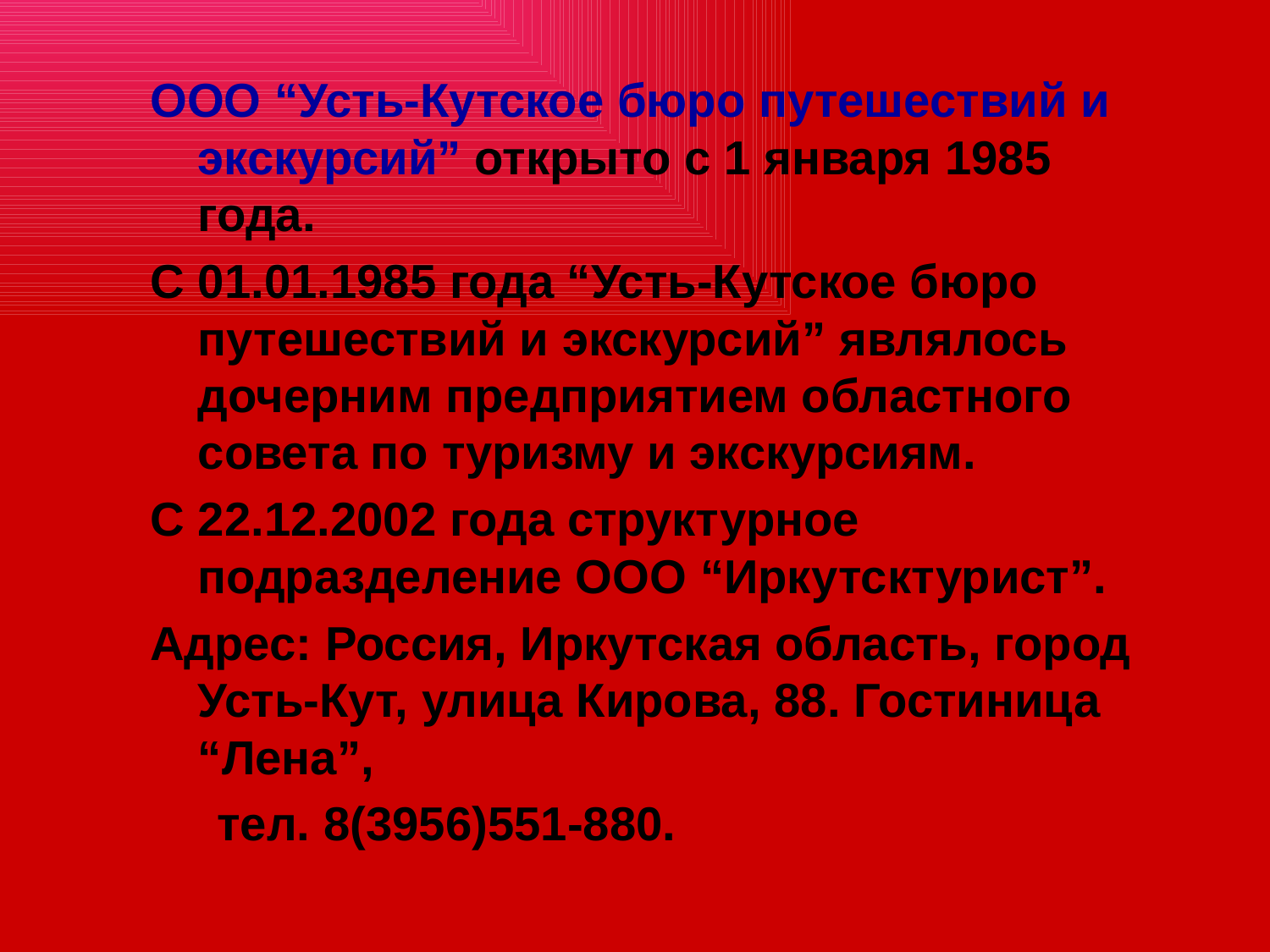

ООО “Усть-Кутское бюро путешествий и экскурсий” открыто с 1 января 1985 года.
С 01.01.1985 года “Усть-Кутское бюро путешествий и экскурсий” являлось дочерним предприятием областного совета по туризму и экскурсиям.
С 22.12.2002 года структурное подразделение ООО “Иркутсктурист”.
Адрес: Россия, Иркутская область, город Усть-Кут, улица Кирова, 88. Гостиница “Лена”,
     тел. 8(3956)551-880.